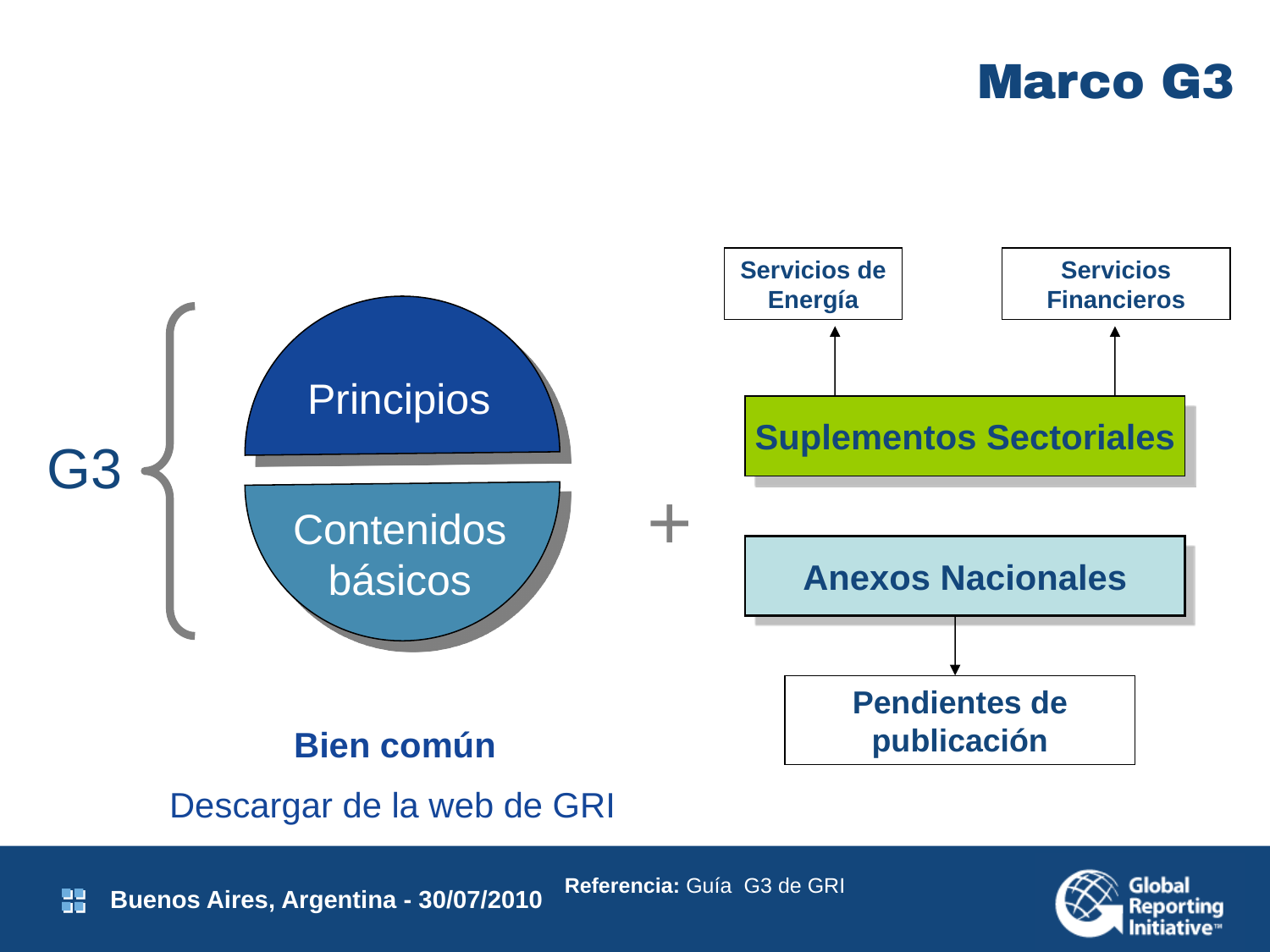

Marco G3
Servicios de Energía
Servicios Financieros

Principios
Suplementos Sectoriales
G3
+
Contenidos básicos
Anexos Nacionales

Pendientes de publicación
Bien común
Descargar de la web de GRI
Referencia: Guía  G3 de GRI